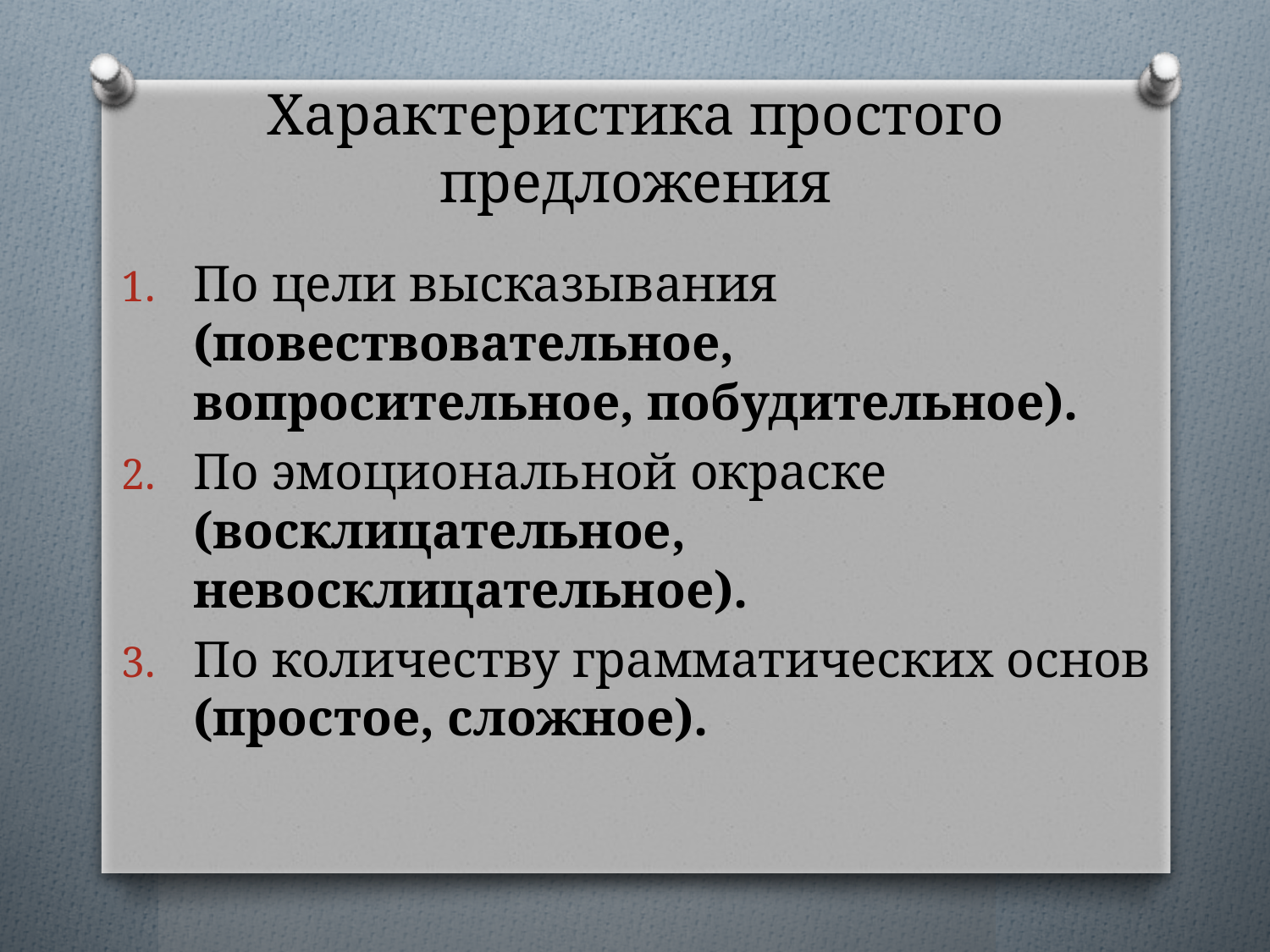

# Характеристика простого предложения
По цели высказывания (повествовательное, вопросительное, побудительное).
По эмоциональной окраске (восклицательное, невосклицательное).
По количеству грамматических основ (простое, сложное).